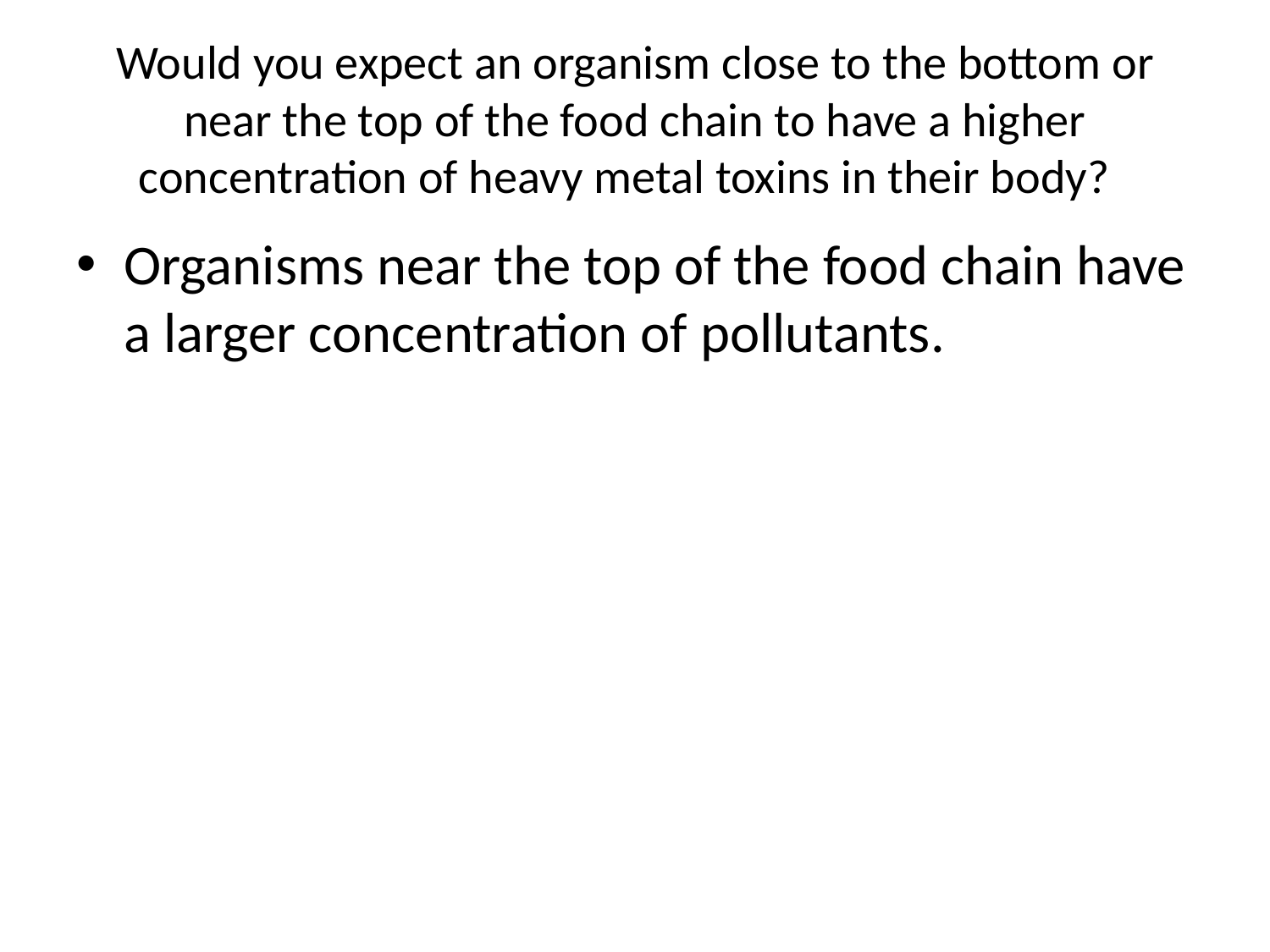

# Would you expect an organism close to the bottom or near the top of the food chain to have a higher concentration of heavy metal toxins in their body?
Organisms near the top of the food chain have a larger concentration of pollutants.